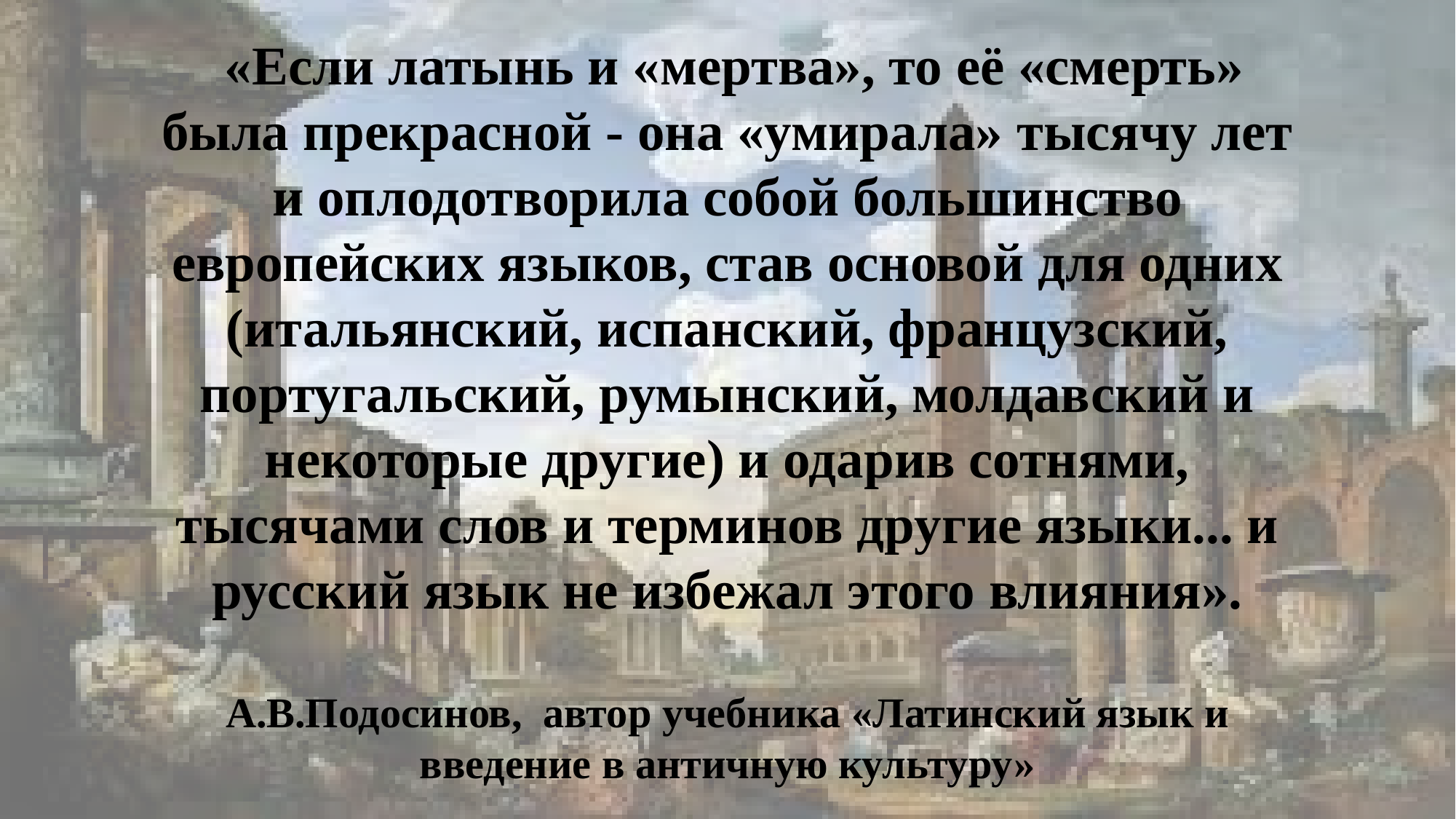

# «Если латынь и «мертва», то её «смерть» была прекрасной - она «умирала» тысячу лет и оплодотворила собой большинство европейских языков, став основой для одних (итальянский, испанский, французский, португальский, румынский, молдавский и некоторые другие) и одарив сотнями, тысячами слов и терминов другие языки... и русский язык не избежал этого влияния». А.В.Подосинов,  автор учебника «Латинский язык и введение в античную культуру»